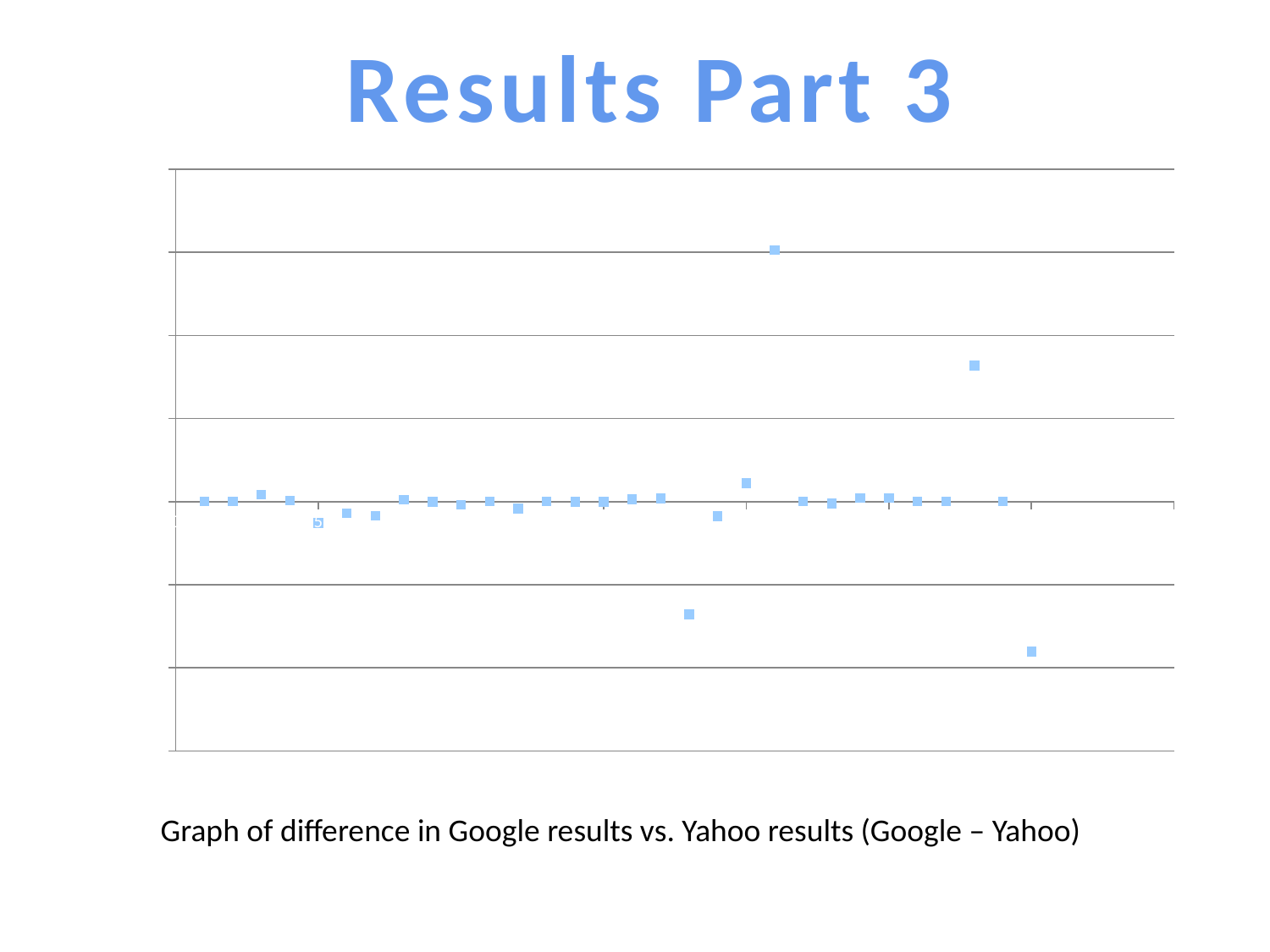

Results Part 3

### Chart

| Category |  |
|---|---|
Graph of difference in Google results vs. Yahoo results (Google – Yahoo)